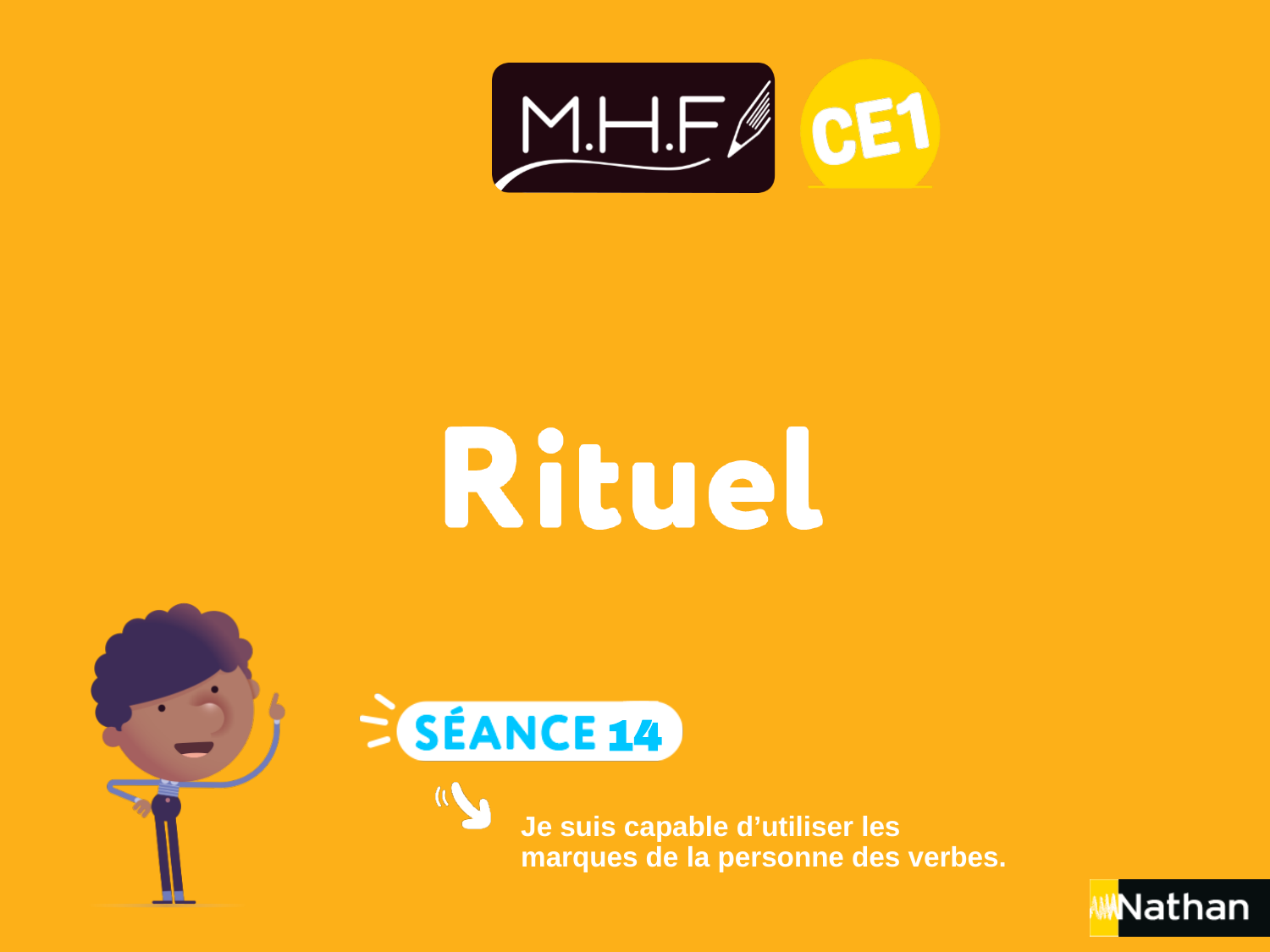

14
Je suis capable d’utiliser les marques de la personne des verbes.